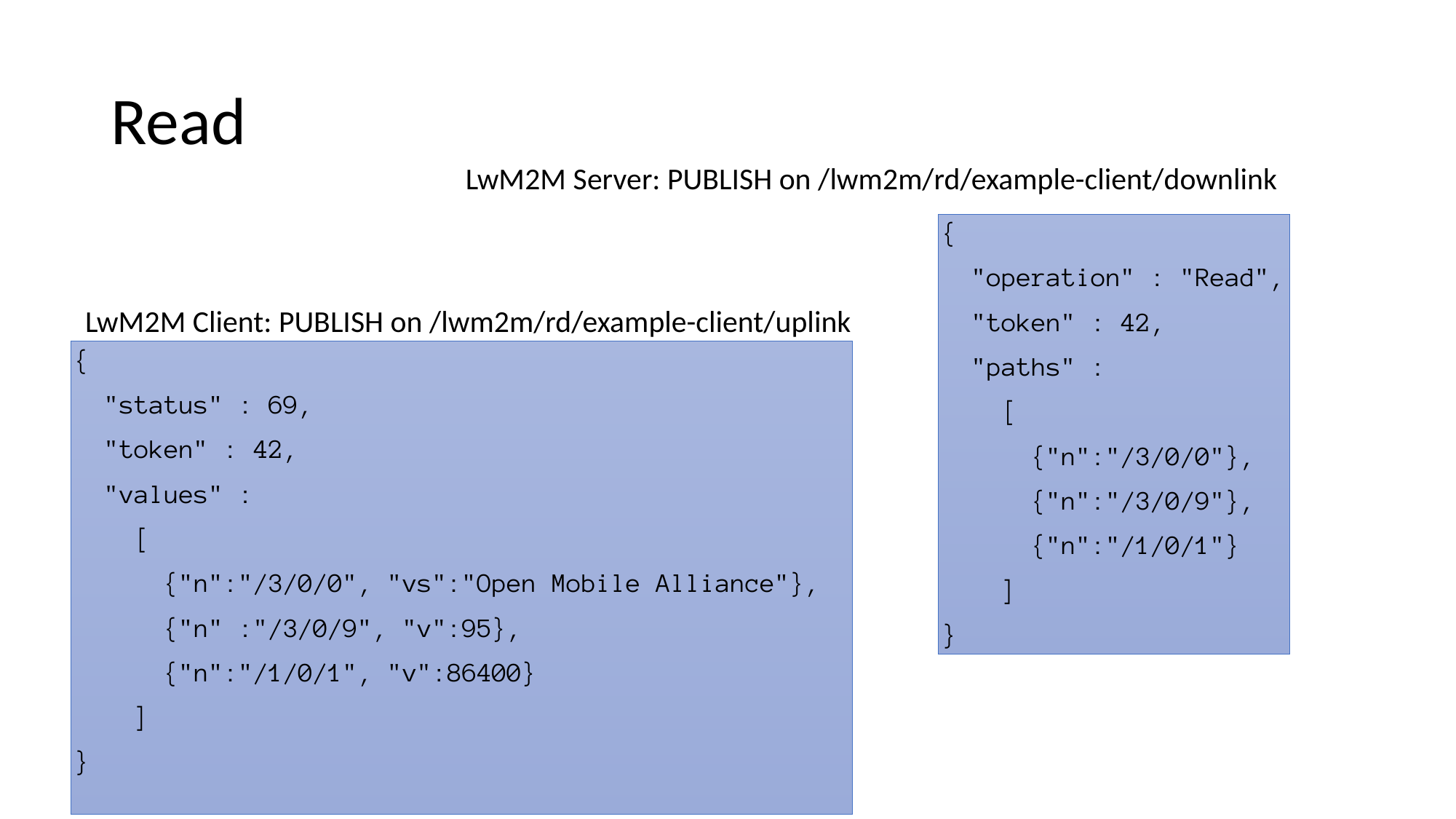

# Read
LwM2M Server: PUBLISH on /lwm2m/rd/example-client/downlink
{
  "operation" : "Read",
  "token" : 42,
  "paths" :
    [
      {"n":"/3/0/0"},
      {"n":"/3/0/9"},
      {"n":"/1/0/1"}
    ]
}
LwM2M Client: PUBLISH on /lwm2m/rd/example-client/uplink
{
  "status" : 69,
  "token" : 42,
  "values" :
    [
      {"n":"/3/0/0", "vs":"Open Mobile Alliance"},
      {"n" :"/3/0/9", "v":95},
      {"n":"/1/0/1", "v":86400}
    ]
}